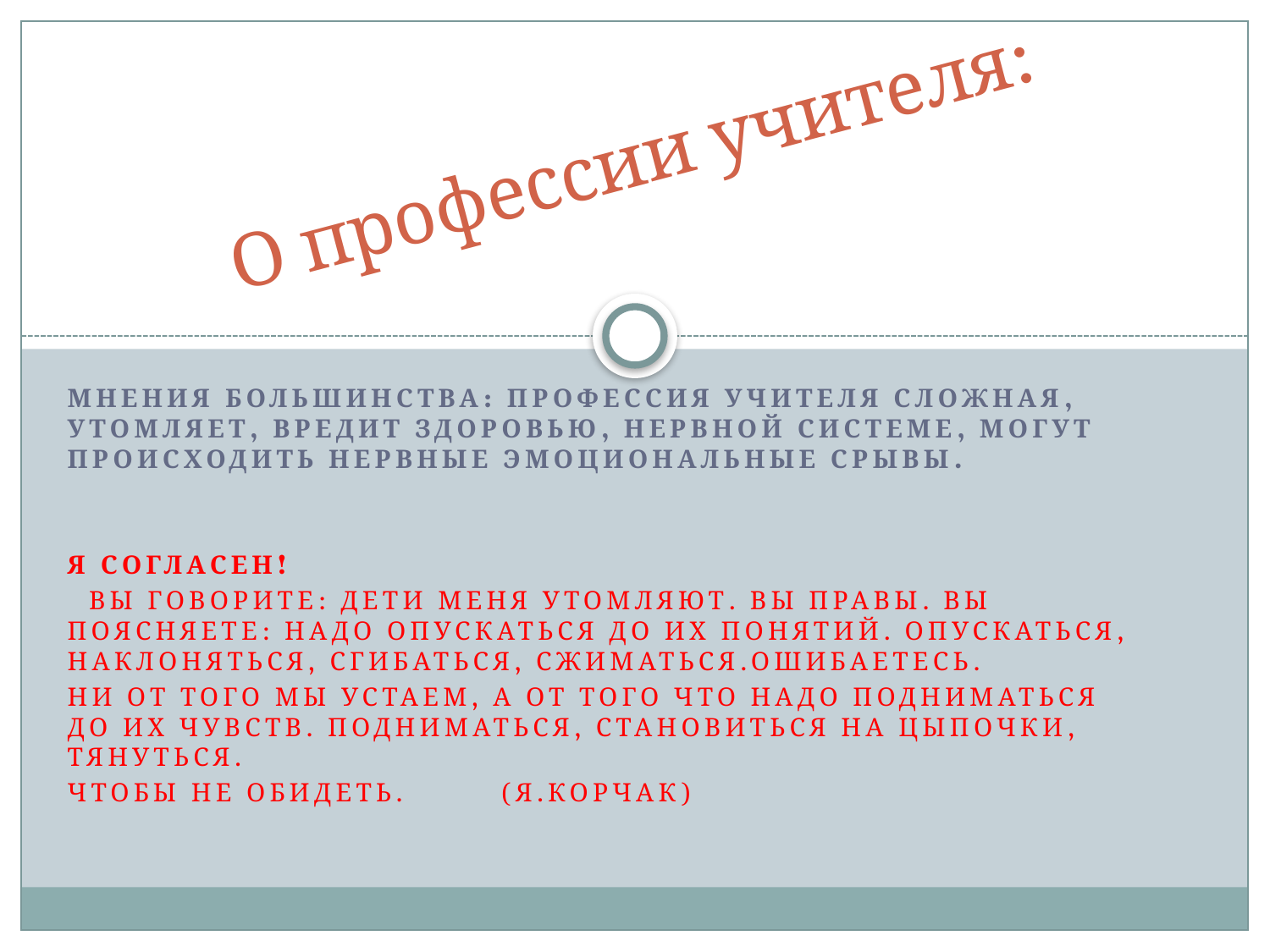

# О профессии учителя:
мнения большинства: профессия учителя сложная, утомляет, вредит здоровью, нервной системе, могут происходить нервные эмоциональные срывы.

Я согласен!
  Вы говорите: дети меня утомляют. Вы правы. Вы поясняете: надо опускаться до их понятий. Опускаться, наклоняться, сгибаться, сжиматься.Ошибаетесь.
Ни от того мы устаем, а от того что надо подниматься до их чувств. Подниматься, становиться на цыпочки, тянуться.
Чтобы не обидеть.         (Я.Корчак)